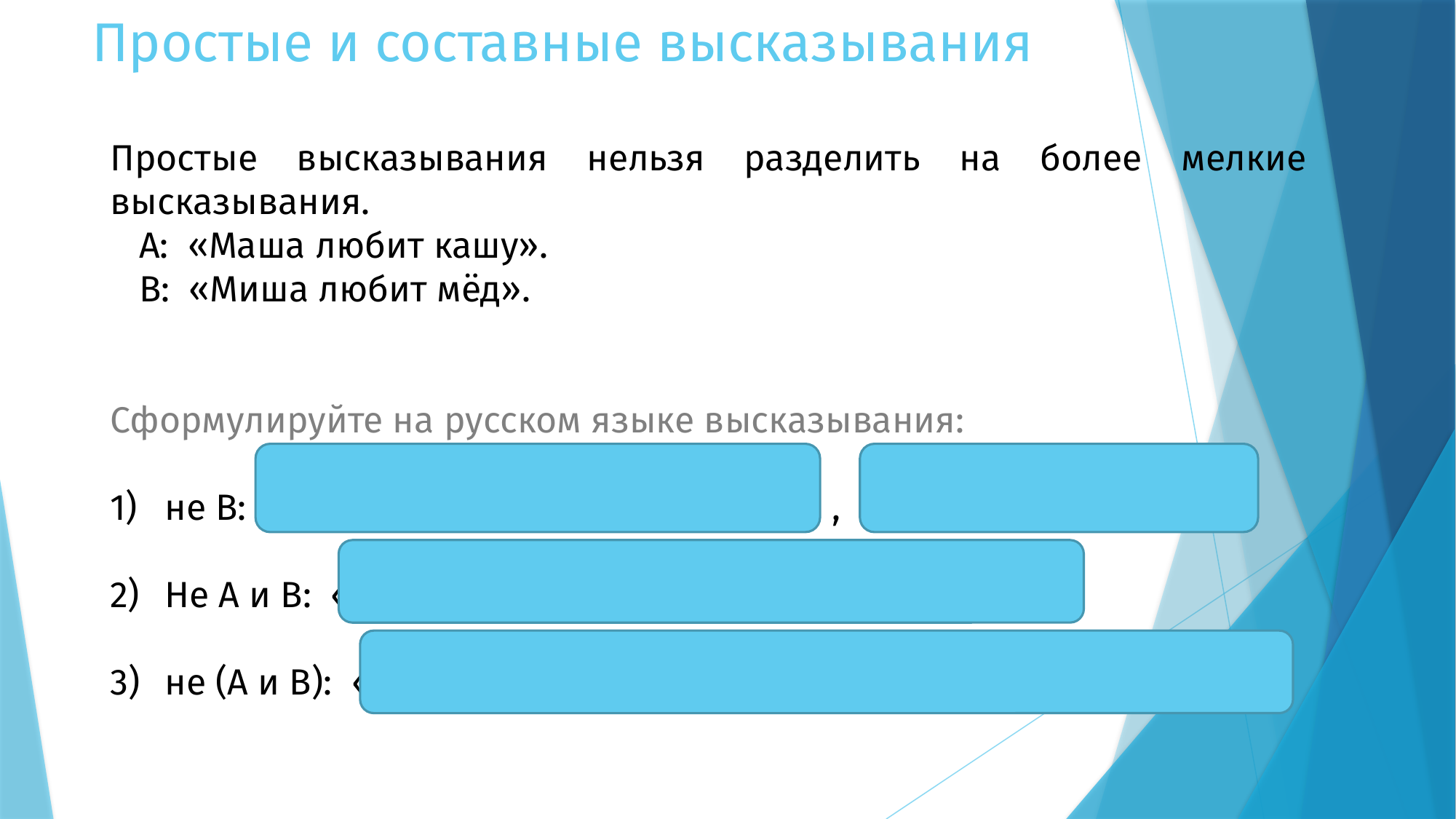

# Простые и составные высказывания
Простые высказывания нельзя разделить на более мелкие 	 высказывания.
   А:  «Маша любит кашу».
   В:  «Миша любит мёд».

Сформулируйте на русском языке высказывания:

не В: «Неверно, что Миша любит мёд» ,  «Миша не любит мёд».

Не А и В:  «Маша не любит кашу и Миша любит мёд».

не (А и В):  «Неверно, что Маша любит кашу и Миша любит мёд».